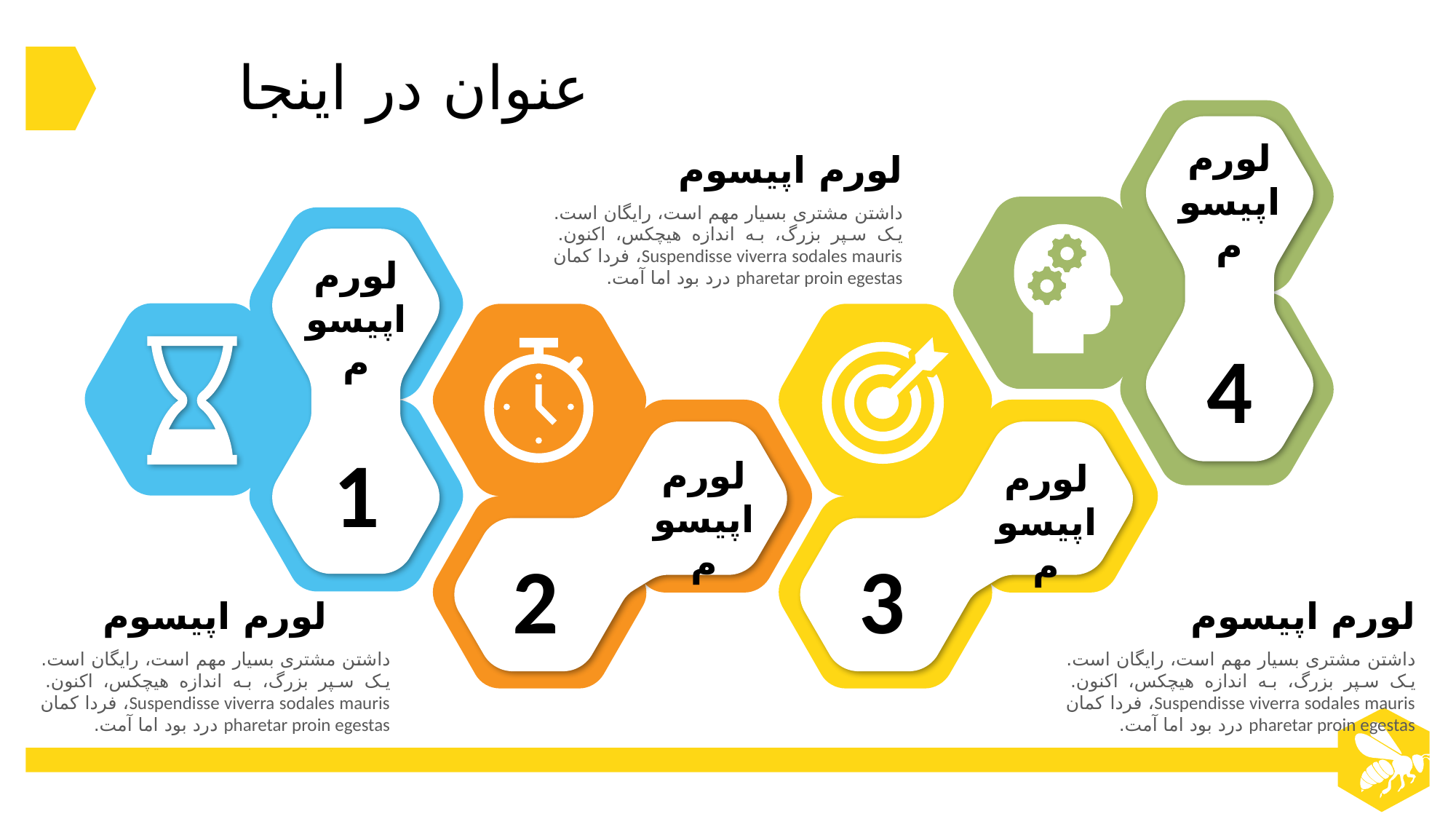

عنوان در اینجا

لورم اپیسوم
لورم اپیسوم
داشتن مشتری بسیار مهم است، رایگان است. یک سپر بزرگ، به اندازه هیچکس، اکنون. Suspendisse viverra sodales mauris، فردا کمان pharetar proin egestas درد بود اما آمت.

لورم اپیسوم

4

1
لورم اپیسوم
لورم اپیسوم
2
3
لورم اپیسوم
داشتن مشتری بسیار مهم است، رایگان است. یک سپر بزرگ، به اندازه هیچکس، اکنون. Suspendisse viverra sodales mauris، فردا کمان pharetar proin egestas درد بود اما آمت.
لورم اپیسوم
داشتن مشتری بسیار مهم است، رایگان است. یک سپر بزرگ، به اندازه هیچکس، اکنون. Suspendisse viverra sodales mauris، فردا کمان pharetar proin egestas درد بود اما آمت.